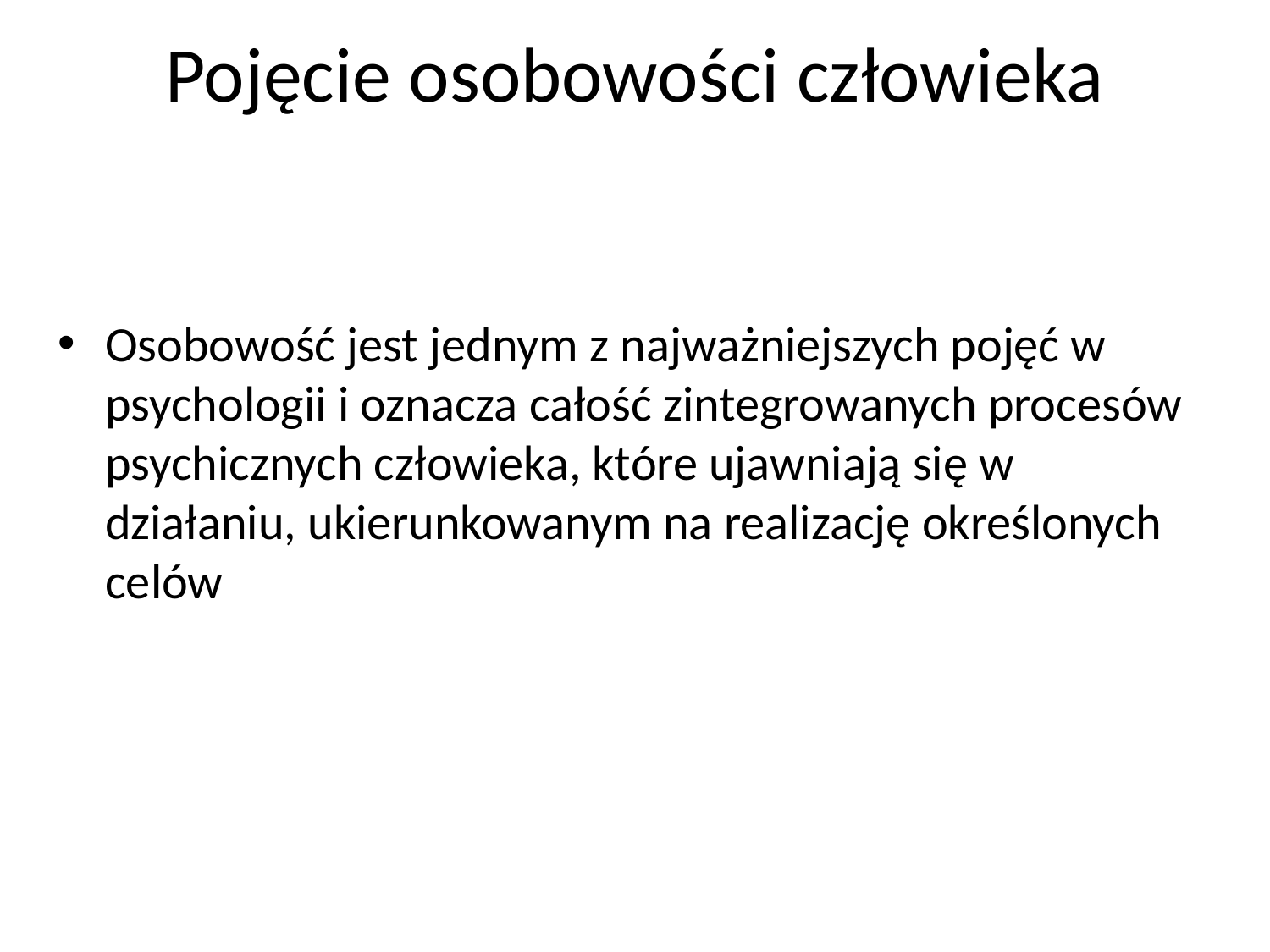

# Pojęcie osobowości człowieka
Osobowość jest jednym z najważniejszych pojęć w psychologii i oznacza całość zintegrowanych procesów psychicznych człowieka, które ujawniają się w działaniu, ukierunkowanym na realizację określonych celów